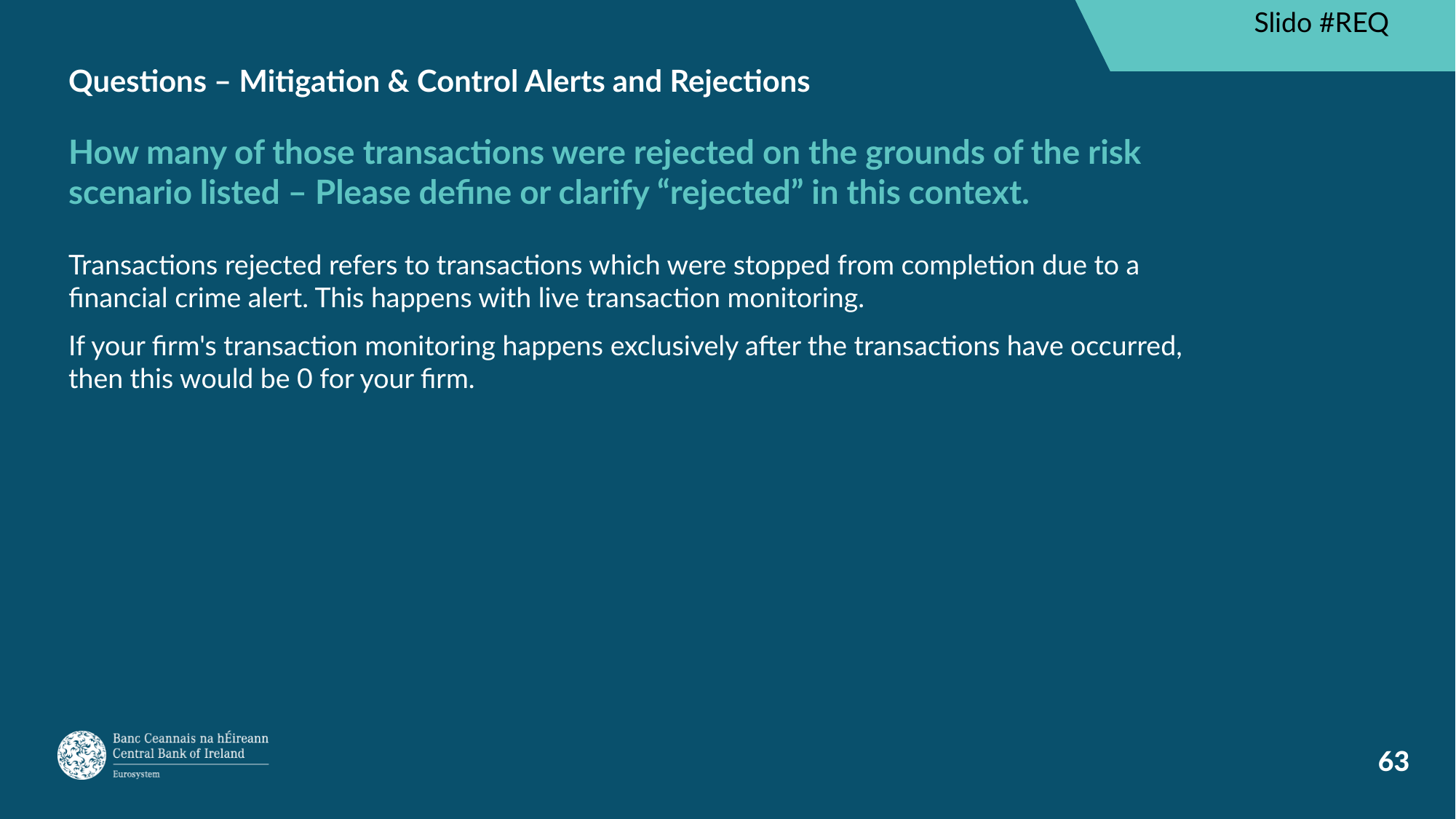

Slido #REQ
# Questions – Mitigation & Control Alerts and Rejections
How many of those transactions were rejected on the grounds of the risk scenario listed – Please define or clarify “rejected” in this context.
Transactions rejected refers to transactions which were stopped from completion due to a financial crime alert. This happens with live transaction monitoring.
If your firm's transaction monitoring happens exclusively after the transactions have occurred, then this would be 0 for your firm.